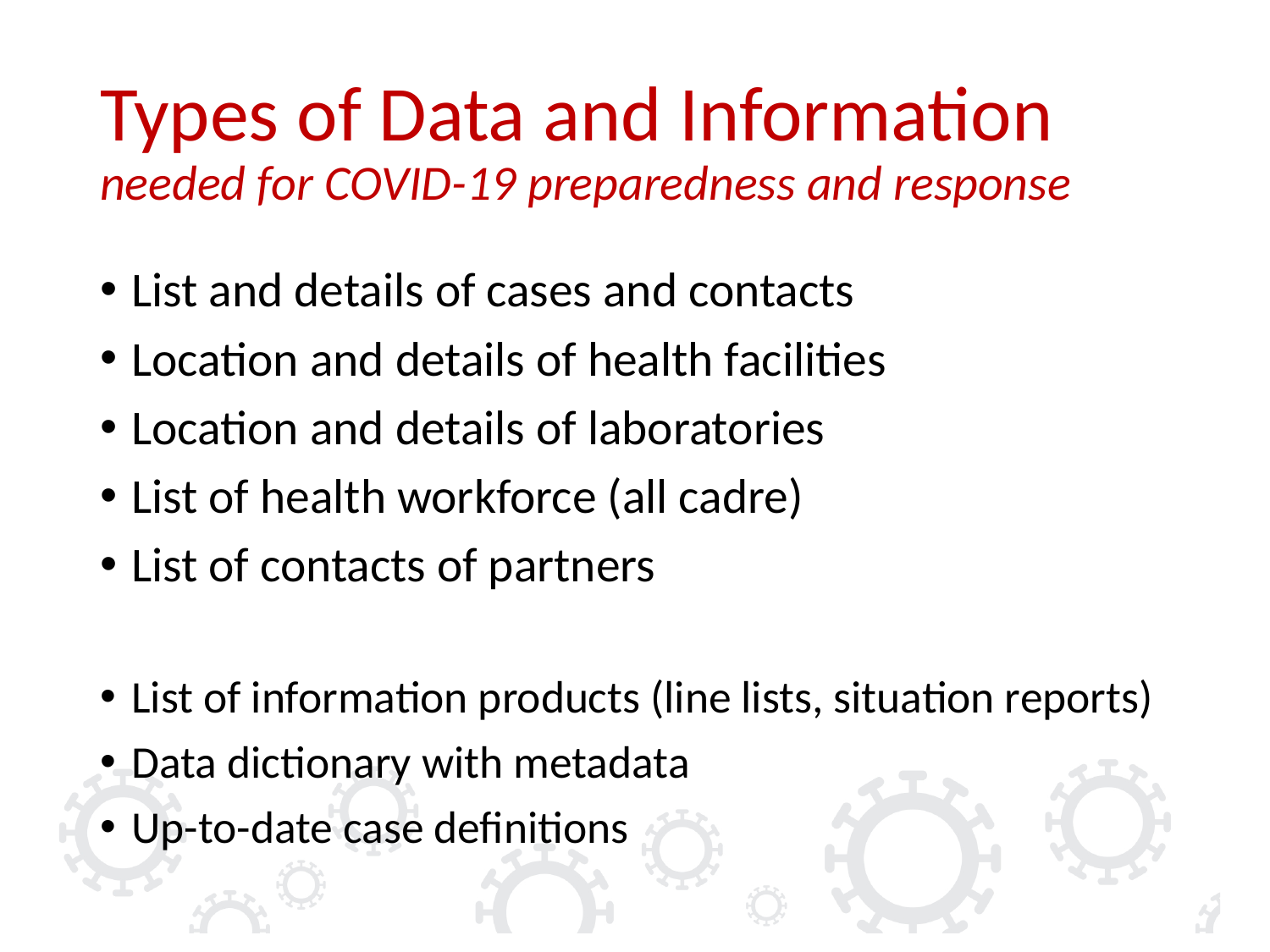

# Types of Data and Information needed for COVID-19 preparedness and response
List and details of cases and contacts
Location and details of health facilities
Location and details of laboratories
List of health workforce (all cadre)
List of contacts of partners

List of information products (line lists, situation reports)
Data dictionary with metadata
Up-to-date case definitions